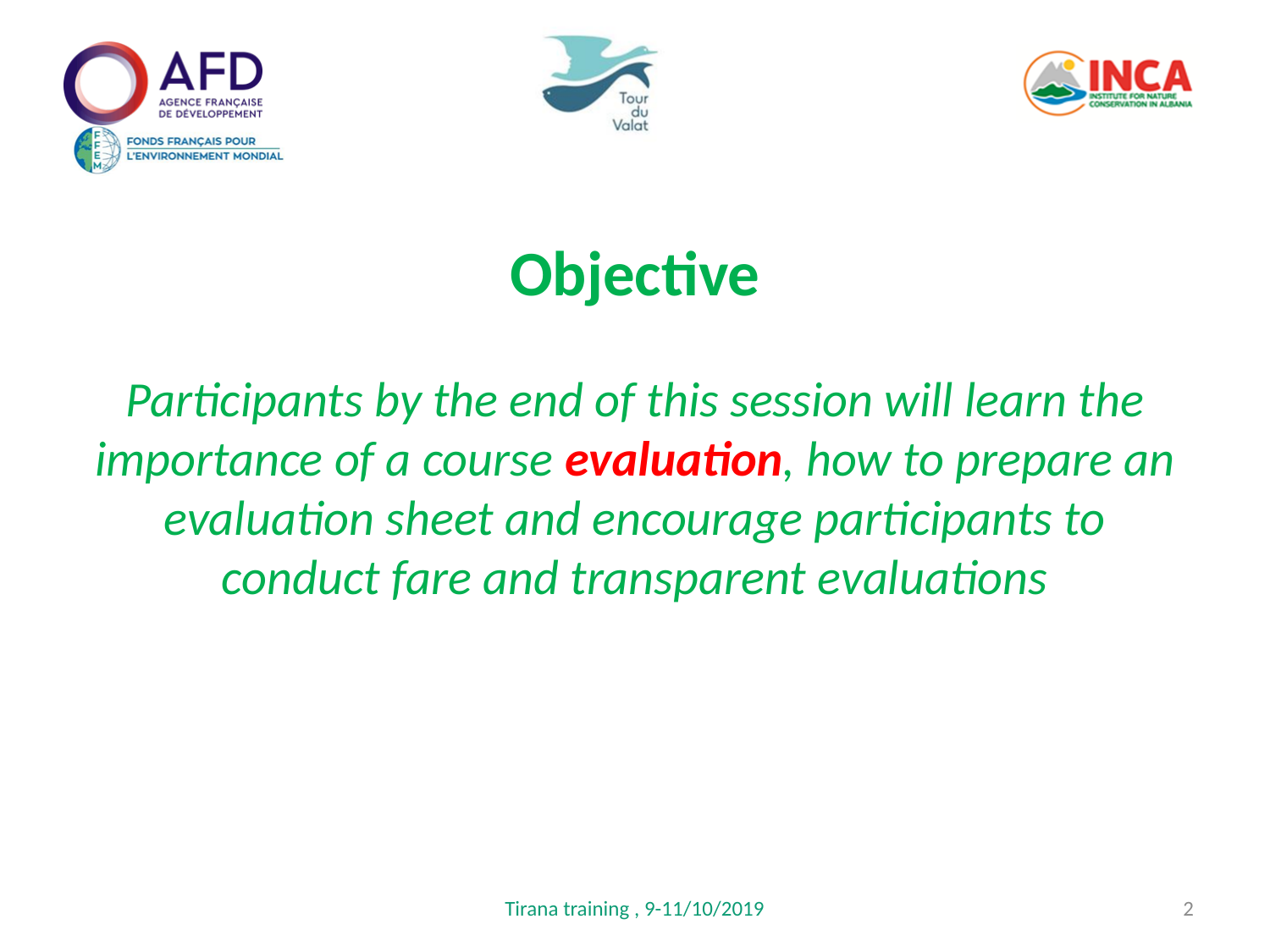

Objective

Participants by the end of this session will learn the importance of a course evaluation, how to prepare an evaluation sheet and encourage participants to conduct fare and transparent evaluations

Tirana training , 9-11/10/2019
2